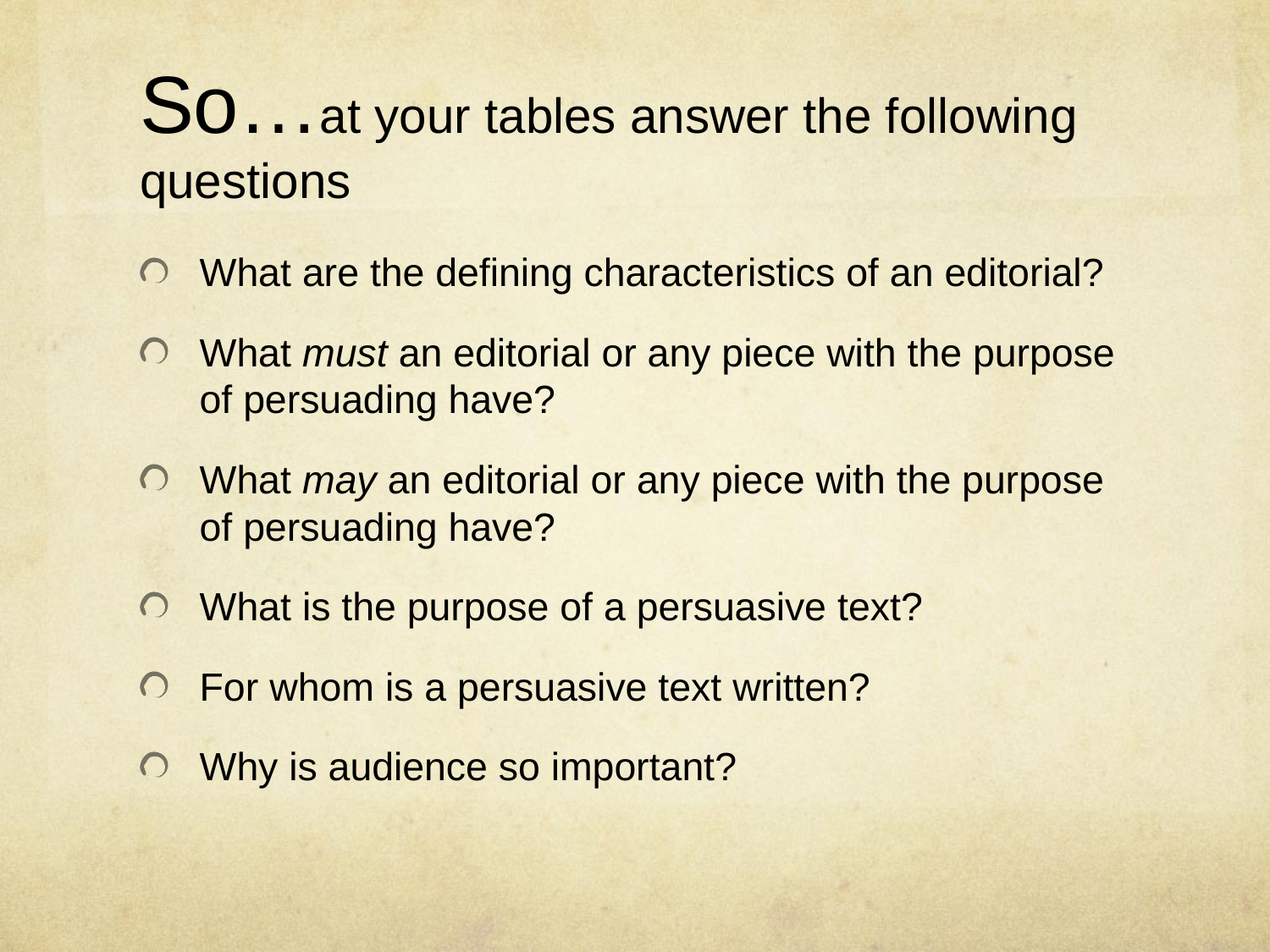

# So…at your tables answer the following questions
What are the defining characteristics of an editorial?
What must an editorial or any piece with the purpose of persuading have?
What may an editorial or any piece with the purpose of persuading have?
What is the purpose of a persuasive text?
For whom is a persuasive text written?
Why is audience so important?